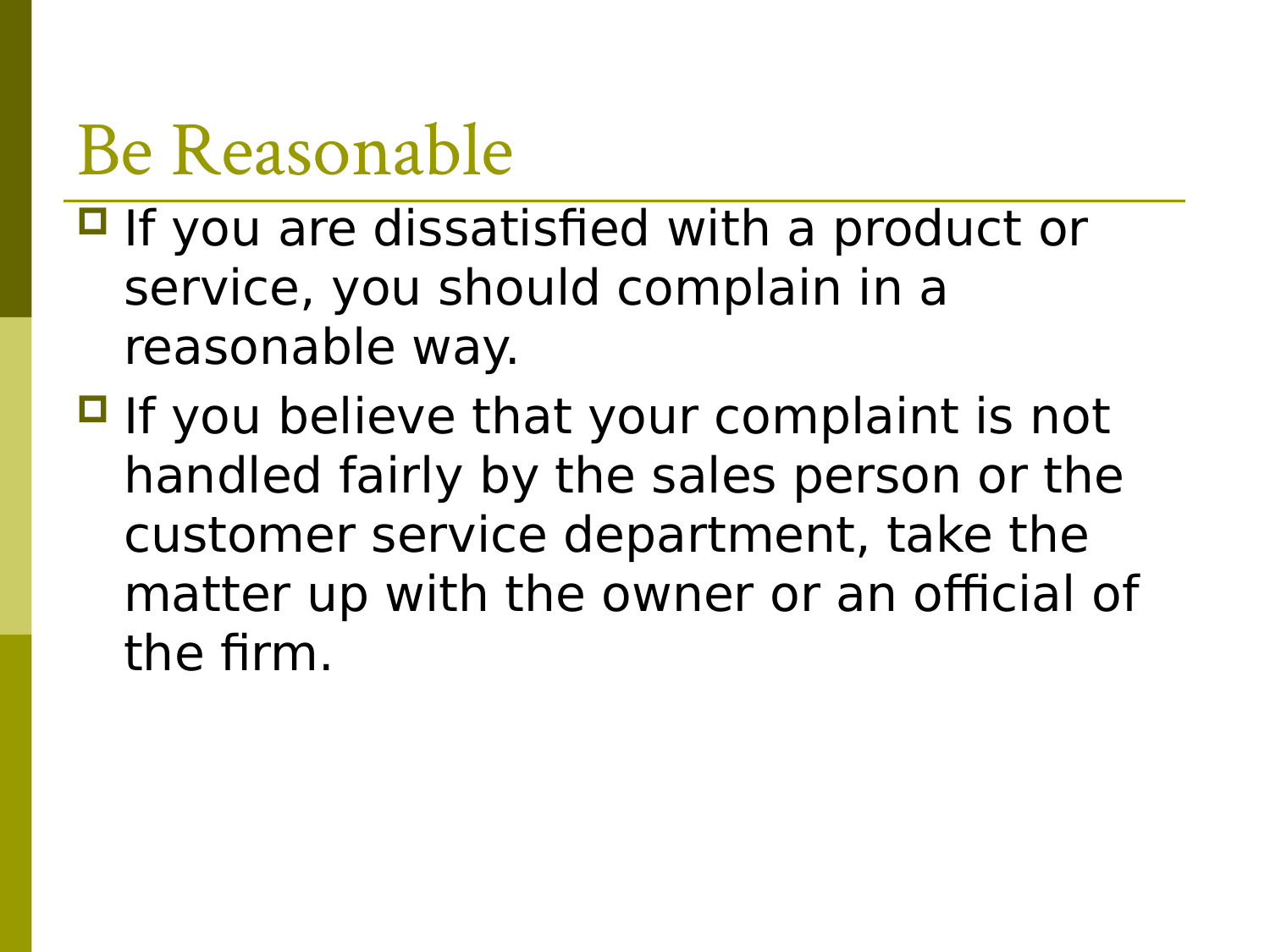

# Be Reasonable
If you are dissatisfied with a product or service, you should complain in a reasonable way.
If you believe that your complaint is not handled fairly by the sales person or the customer service department, take the matter up with the owner or an official of the firm.